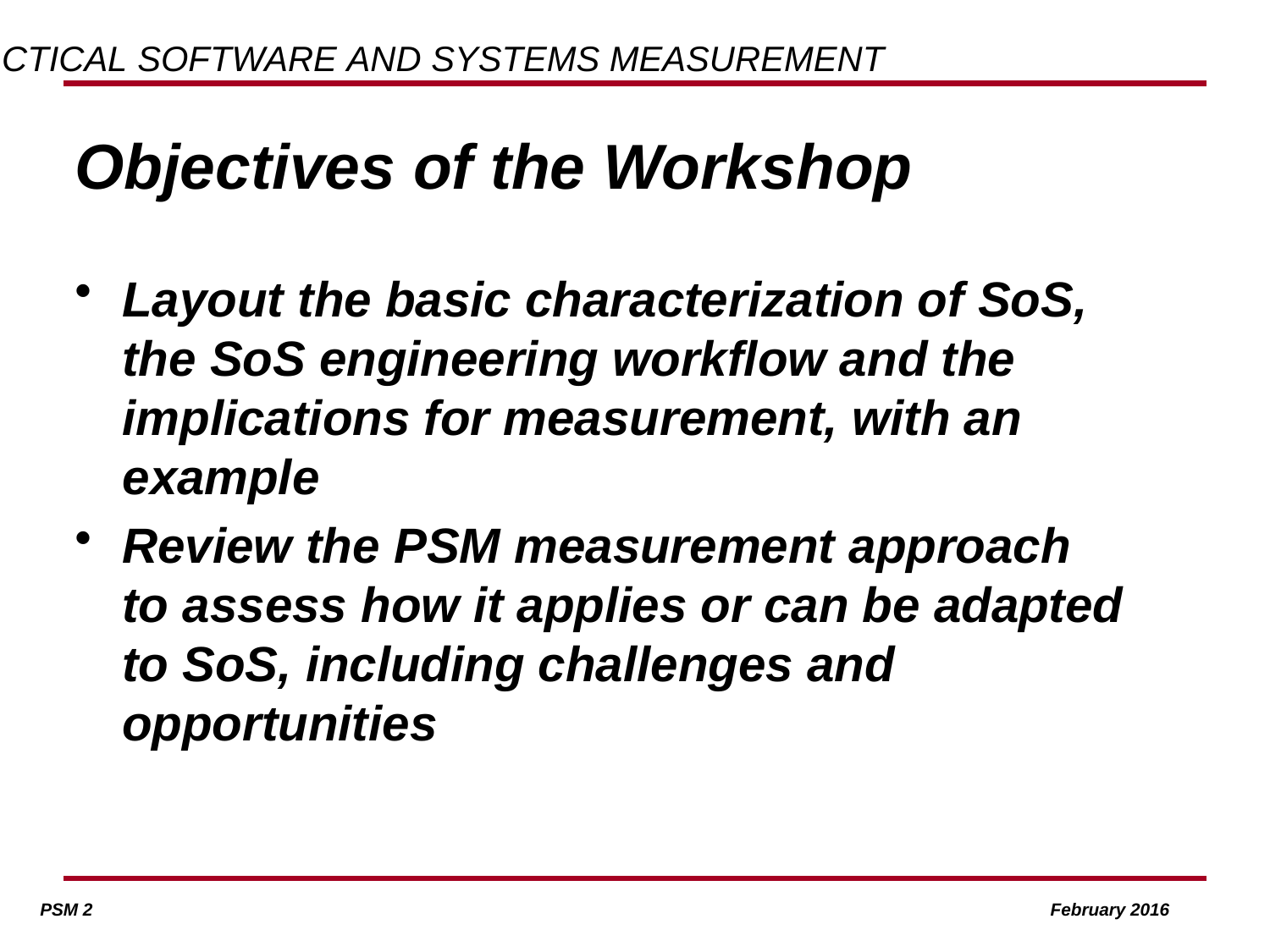

# Objectives of the Workshop
Layout the basic characterization of SoS, the SoS engineering workflow and the implications for measurement, with an example
Review the PSM measurement approach to assess how it applies or can be adapted to SoS, including challenges and opportunities